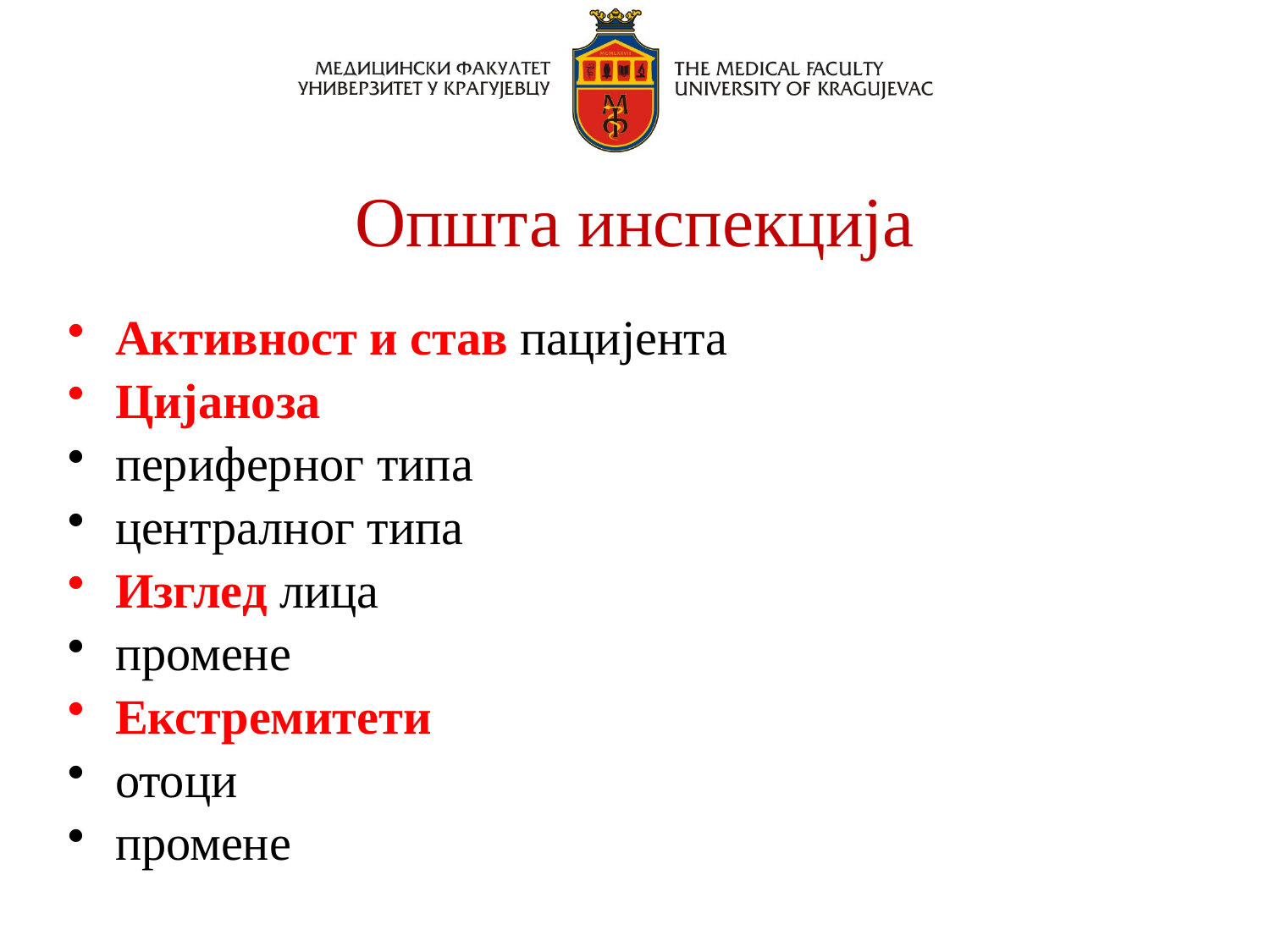

# Општа инспекција
Активност и став пацијента
Цијаноза
периферног типа
централног типа
Изглед лица
промене
Екстремитети
отоци
промене